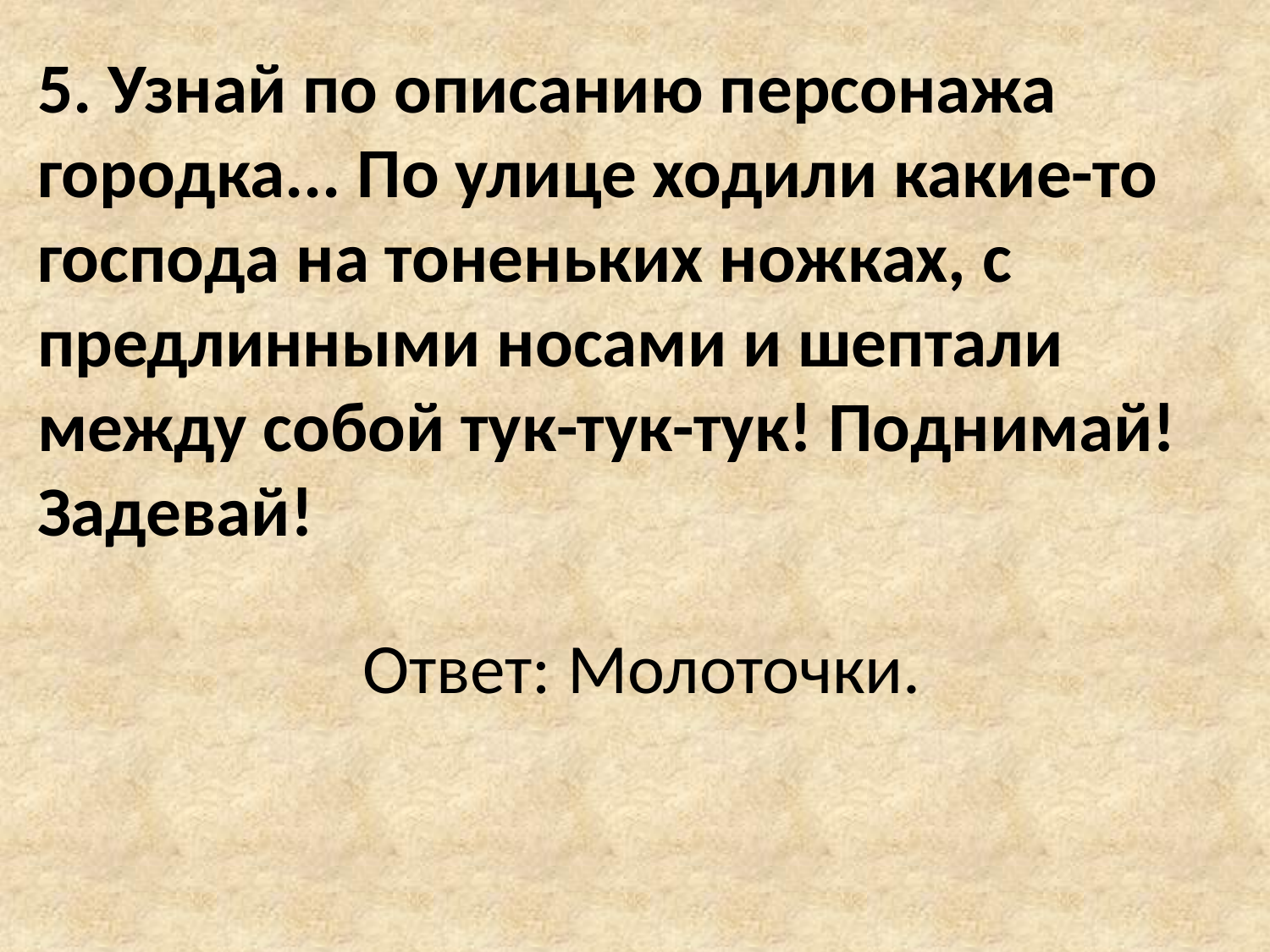

5. Узнай по описанию персонажа городка... По улице ходили какие-то господа на тоненьких ножках, с предлинными носами и шептали между собой тук-тук-тук! Поднимай! Задевай!
Ответ: Молоточки.